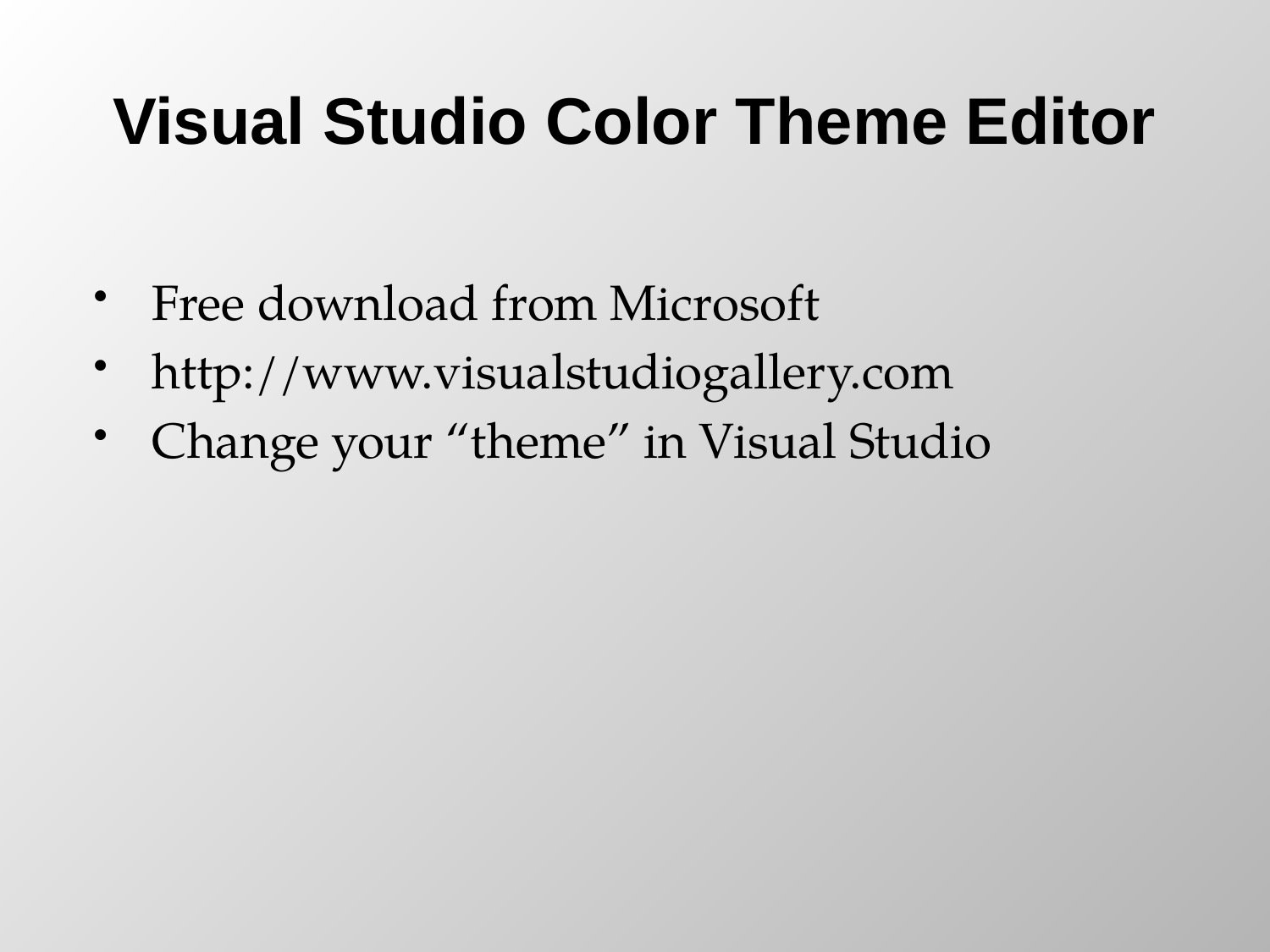

# Visual Studio Color Theme Editor
Free download from Microsoft
http://www.visualstudiogallery.com
Change your “theme” in Visual Studio